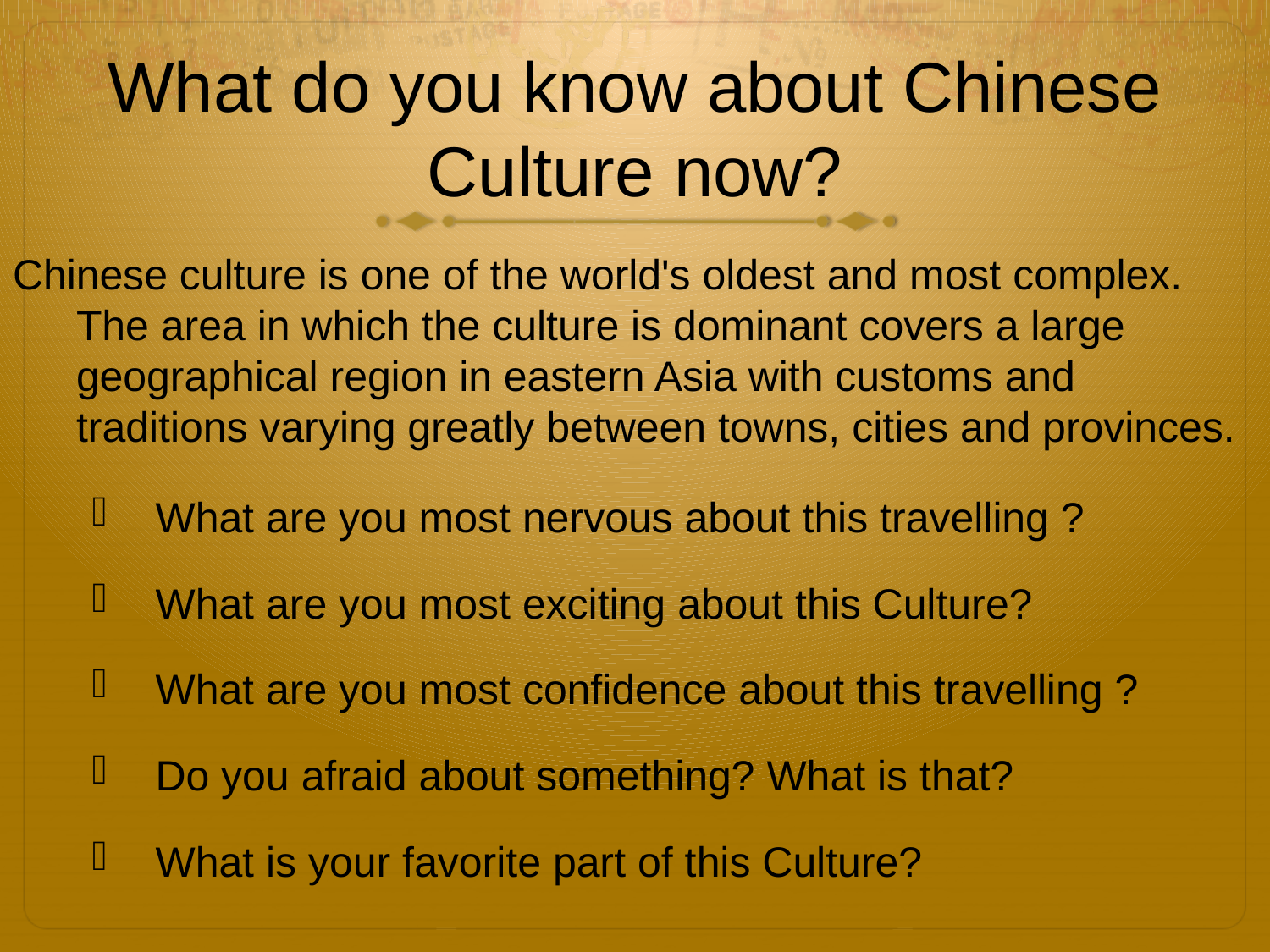

# What do you know about Chinese Culture now?
Chinese culture is one of the world's oldest and most complex. The area in which the culture is dominant covers a large geographical region in eastern Asia with customs and traditions varying greatly between towns, cities and provinces.
What are you most nervous about this travelling ?
What are you most exciting about this Culture?
What are you most confidence about this travelling ?
Do you afraid about something? What is that?
What is your favorite part of this Culture?